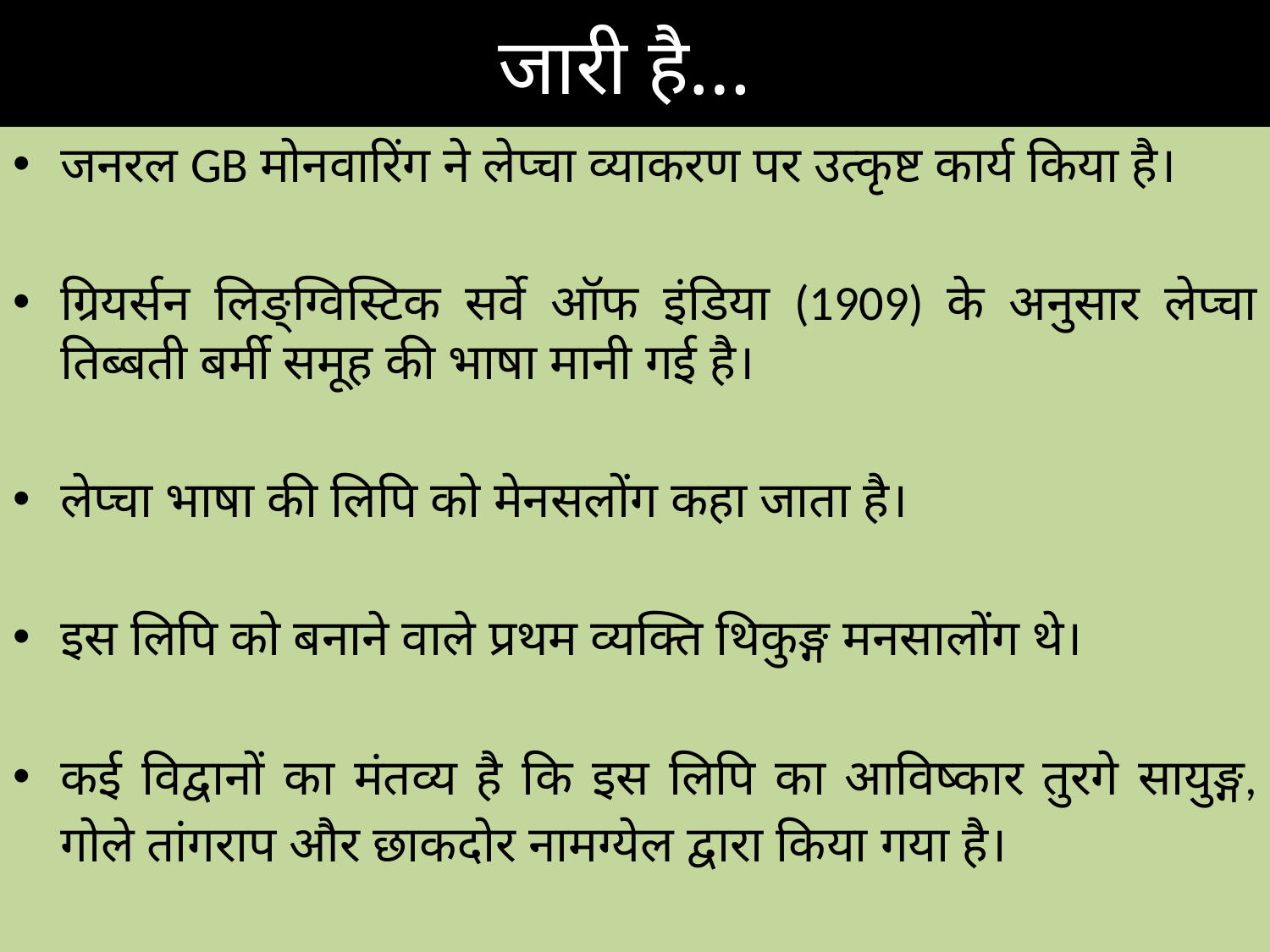

# जारी है…
जनरल GB मोनवारिंग ने लेप्चा व्याकरण पर उत्कृष्ट कार्य किया है।

ग्रियर्सन लिङ्ग्विस्टिक सर्वे ऑफ इंडिया (1909) के अनुसार लेप्चा तिब्बती बर्मी समूह की भाषा मानी गई है।

लेप्चा भाषा की लिपि को मेनसलोंग कहा जाता है।

इस लिपि को बनाने वाले प्रथम व्यक्ति थिकुङ्ग मनसालोंग थे।

कई विद्वानों का मंतव्य है कि इस लिपि का आविष्कार तुरगे सायुङ्ग, गोले तांगराप और छाकदोर नामग्येल द्वारा किया गया है।